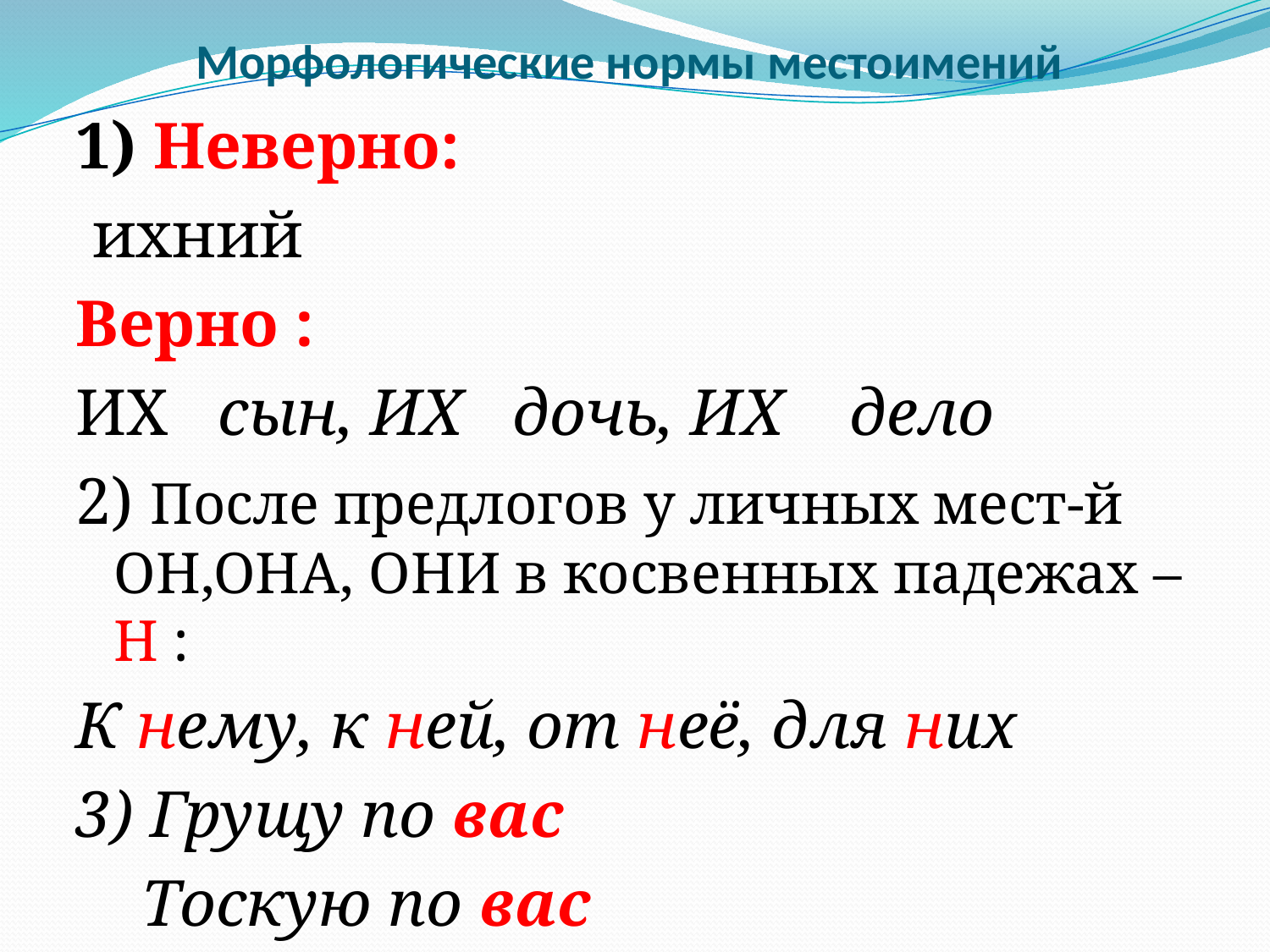

# Морфологические нормы местоимений
1) Неверно:
 ихний
Верно :
ИХ   сын, ИХ   дочь, ИХ    дело
2) После предлогов у личных мест-й ОН,ОНА, ОНИ в косвенных падежах –Н :
К нему, к ней, от неё, для них
3) Грущу по вас
    Тоскую по вас